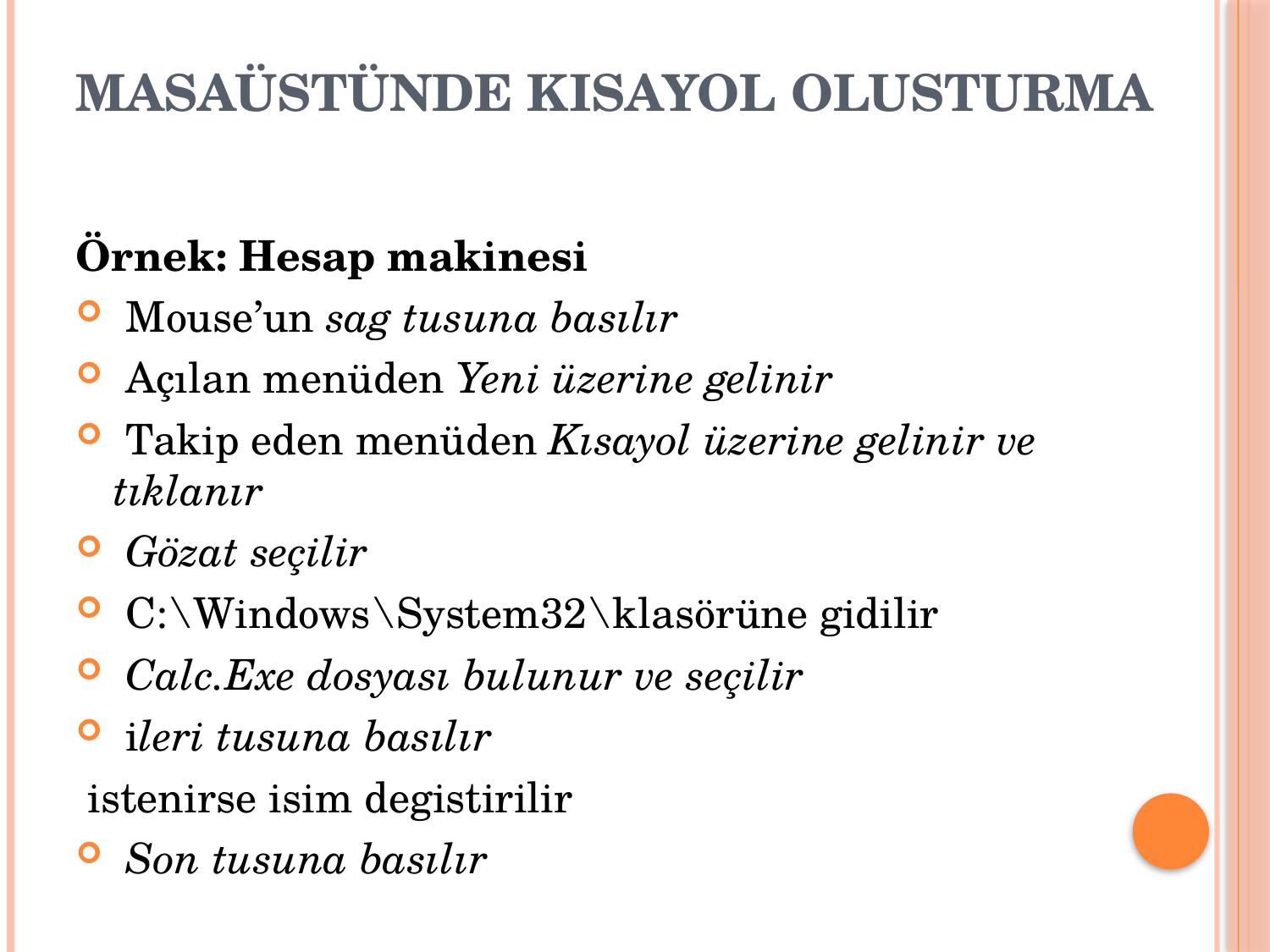

# MASAÜSTÜNDE KISAYOL OLUSTURMA
Örnek: Hesap makinesi
 Mouse’un sag tusuna basılır
 Açılan menüden Yeni üzerine gelinir
 Takip eden menüden Kısayol üzerine gelinir ve tıklanır
 Gözat seçilir
 C:\Windows\System32\klasörüne gidilir
 Calc.Exe dosyası bulunur ve seçilir
 ileri tusuna basılır
 istenirse isim degistirilir
 Son tusuna basılır